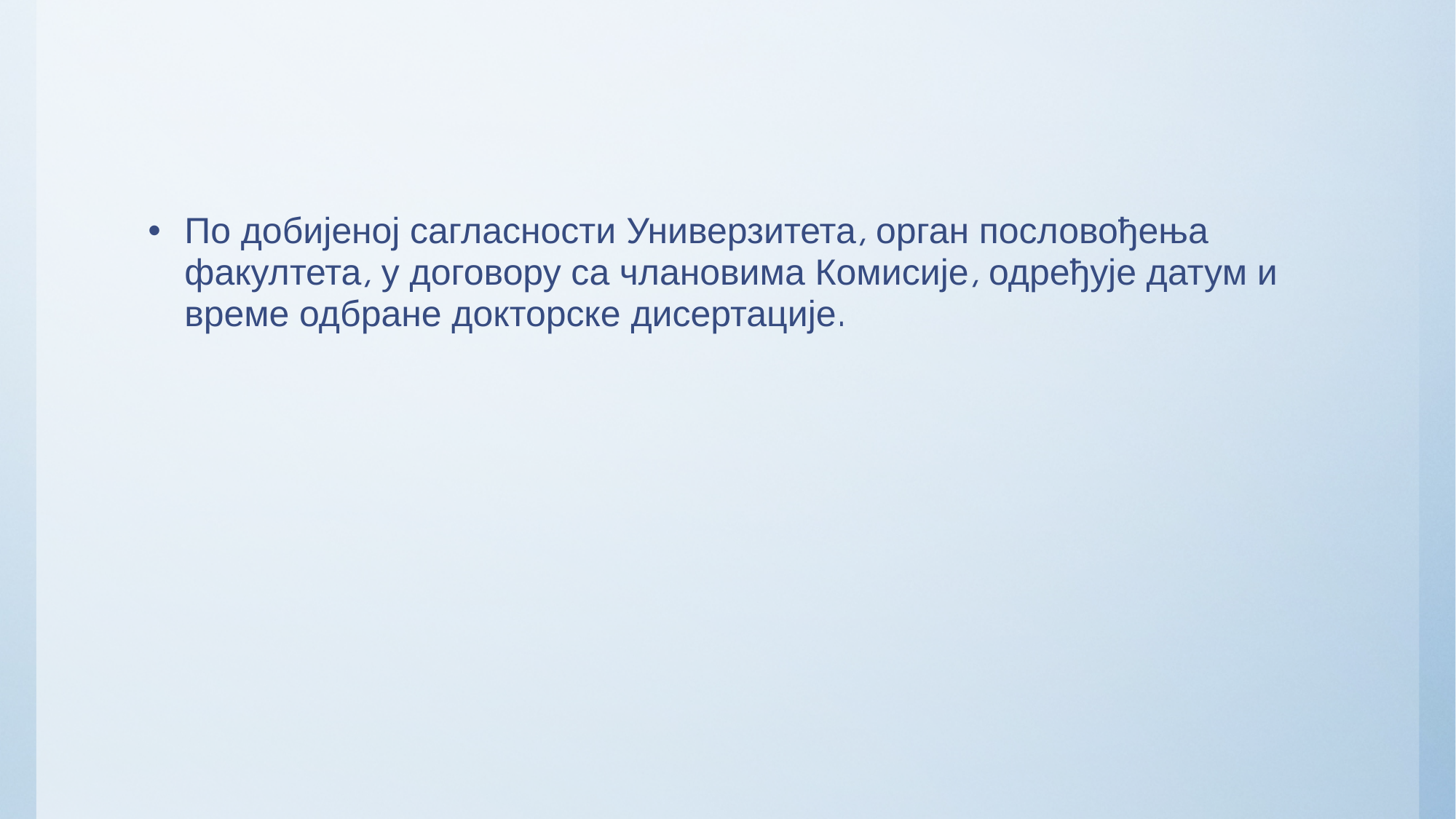

#
По добијеној сагласности Универзитета, орган пословођења факултета, у договору са члановима Комисије, одређује датум и време одбране докторске дисертације.